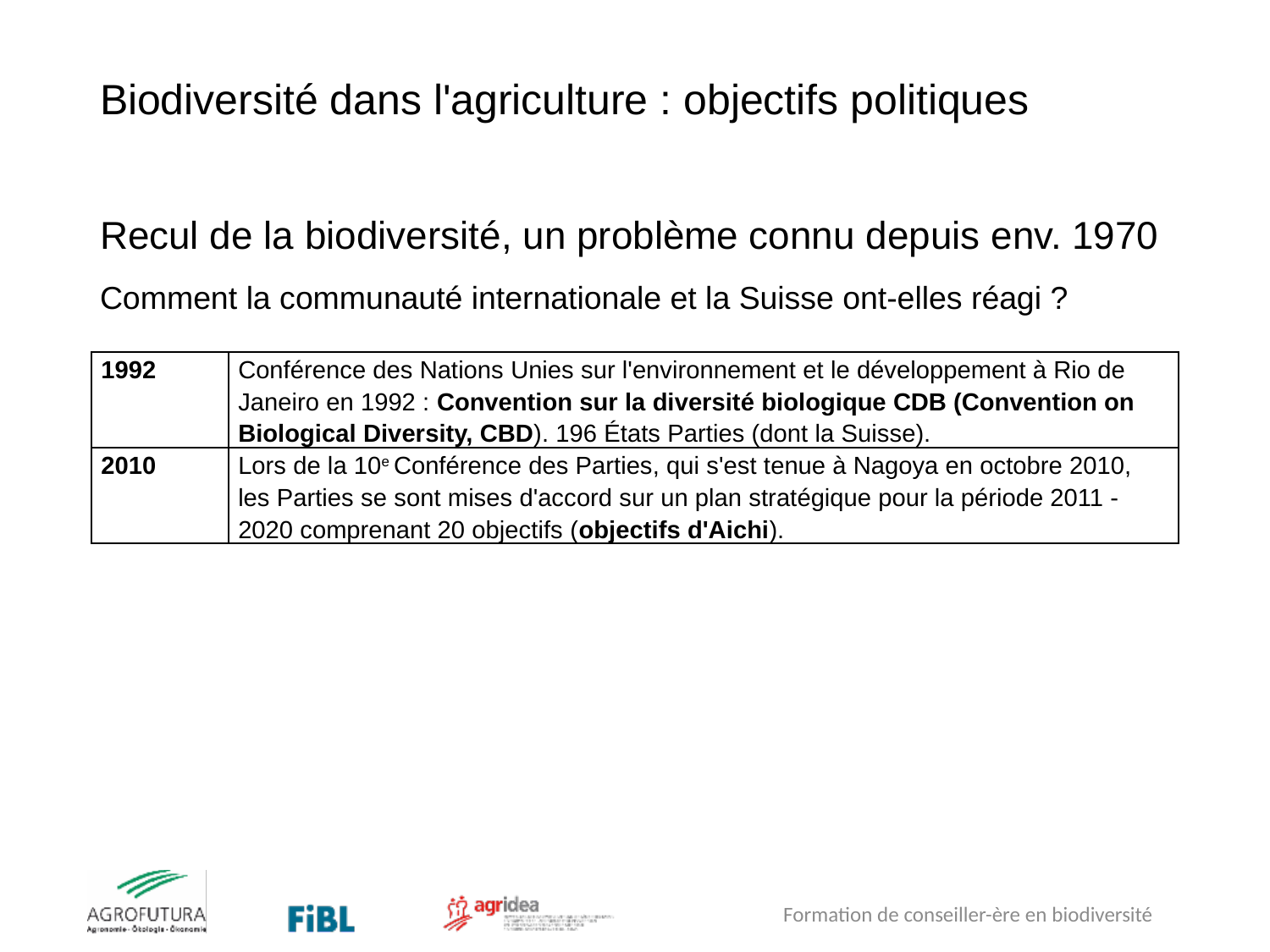

# Biodiversité dans l'agriculture : objectifs politiques
Recul de la biodiversité, un problème connu depuis env. 1970
Comment la communauté internationale et la Suisse ont-elles réagi ?

| 1992 | Conférence des Nations Unies sur l'environnement et le développement à Rio de Janeiro en 1992 : Convention sur la diversité biologique CDB (Convention on Biological Diversity, CBD). 196 États Parties (dont la Suisse). |
| --- | --- |
| 2010 | Lors de la 10e Conférence des Parties, qui s'est tenue à Nagoya en octobre 2010, les Parties se sont mises d'accord sur un plan stratégique pour la période 2011 - 2020 comprenant 20 objectifs (objectifs d'Aichi). |
Formation de conseiller-ère en biodiversité